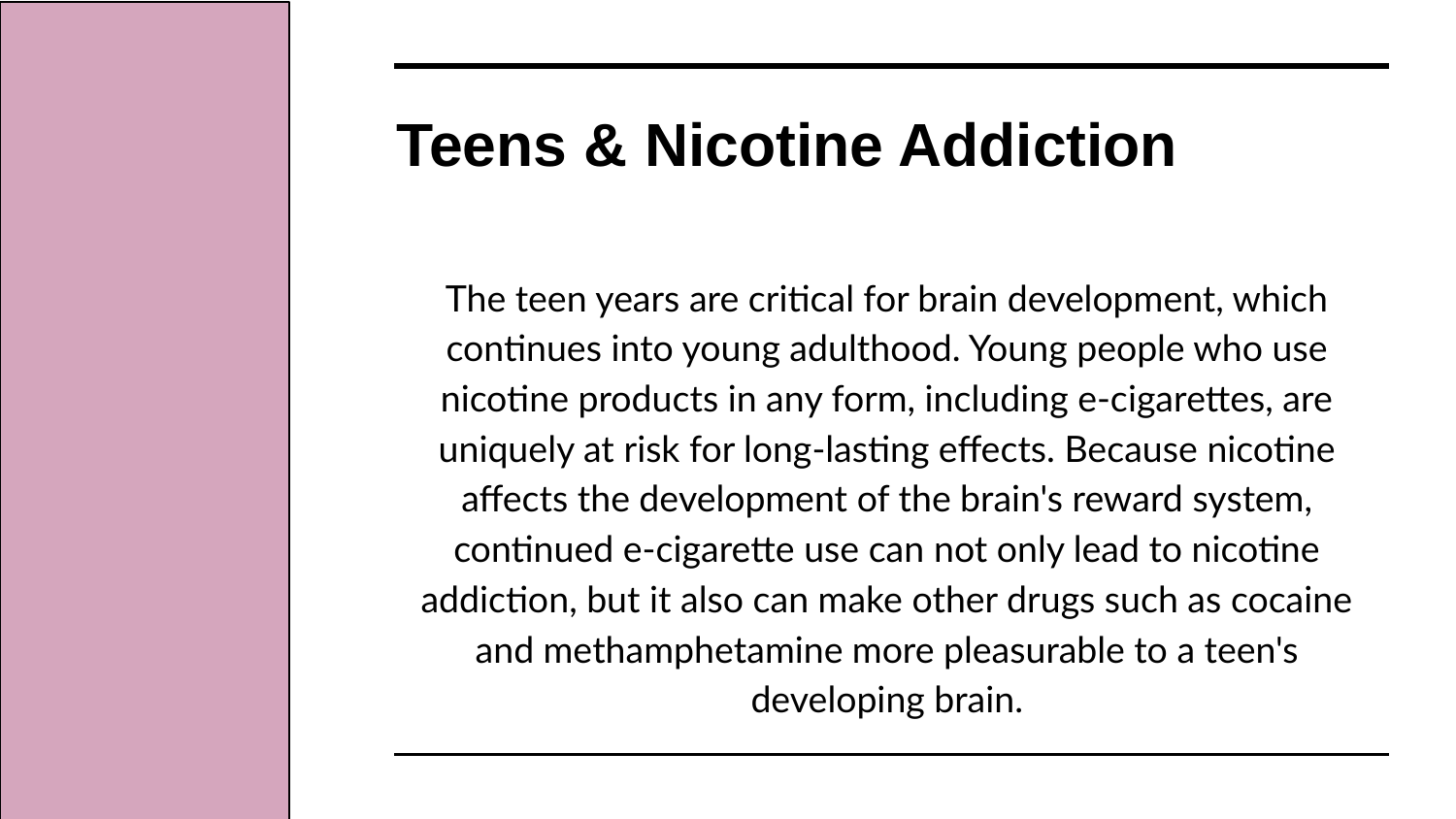

# Teens & Nicotine Addiction
The teen years are critical for brain development, which continues into young adulthood. Young people who use nicotine products in any form, including e-cigarettes, are uniquely at risk for long-lasting effects. Because nicotine affects the development of the brain's reward system, continued e-cigarette use can not only lead to nicotine addiction, but it also can make other drugs such as cocaine and methamphetamine more pleasurable to a teen's developing brain.